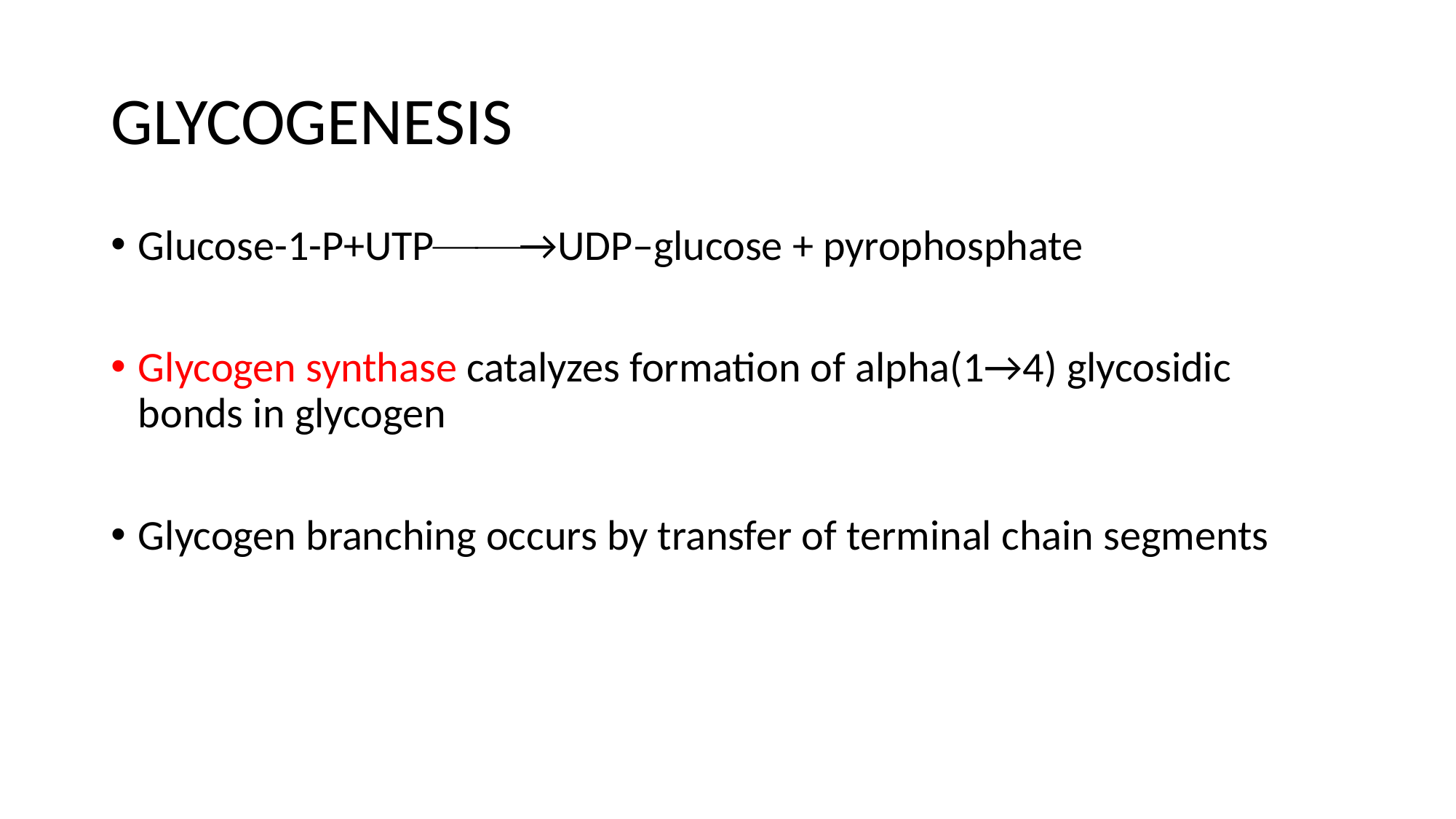

# GLYCOGENESIS
Glucose-1-P+UTP⎯⎯→UDP–glucose + pyrophosphate

Glycogen synthase catalyzes formation of alpha(1→4) glycosidic bonds in glycogen

Glycogen branching occurs by transfer of terminal chain segments